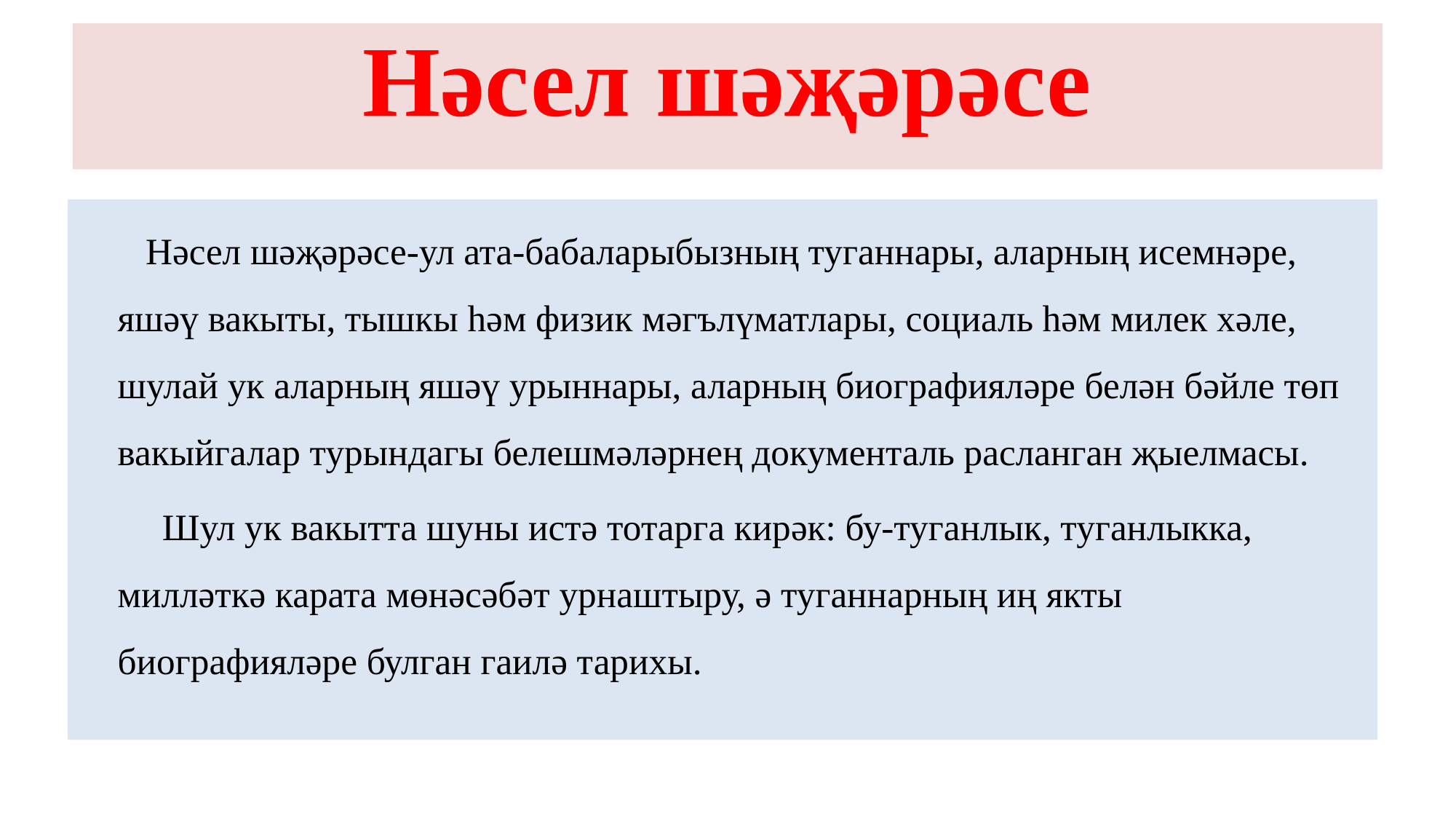

# Нәсел шәҗәрәсе
        Нәсел шәҗәрәсе-ул ата-бабаларыбызның туганнары, аларның исемнәре, яшәү вакыты, тышкы һәм физик мәгълүматлары, социаль һәм милек хәле, шулай ук аларның яшәү урыннары, аларның биографияләре белән бәйле төп вакыйгалар турындагы белешмәләрнең документаль расланган җыелмасы.
         Шул ук вакытта шуны истә тотарга кирәк: бу-туганлык, туганлыкка, милләткә карата мөнәсәбәт урнаштыру, ә туганнарның иң якты биографияләре булган гаилә тарихы.